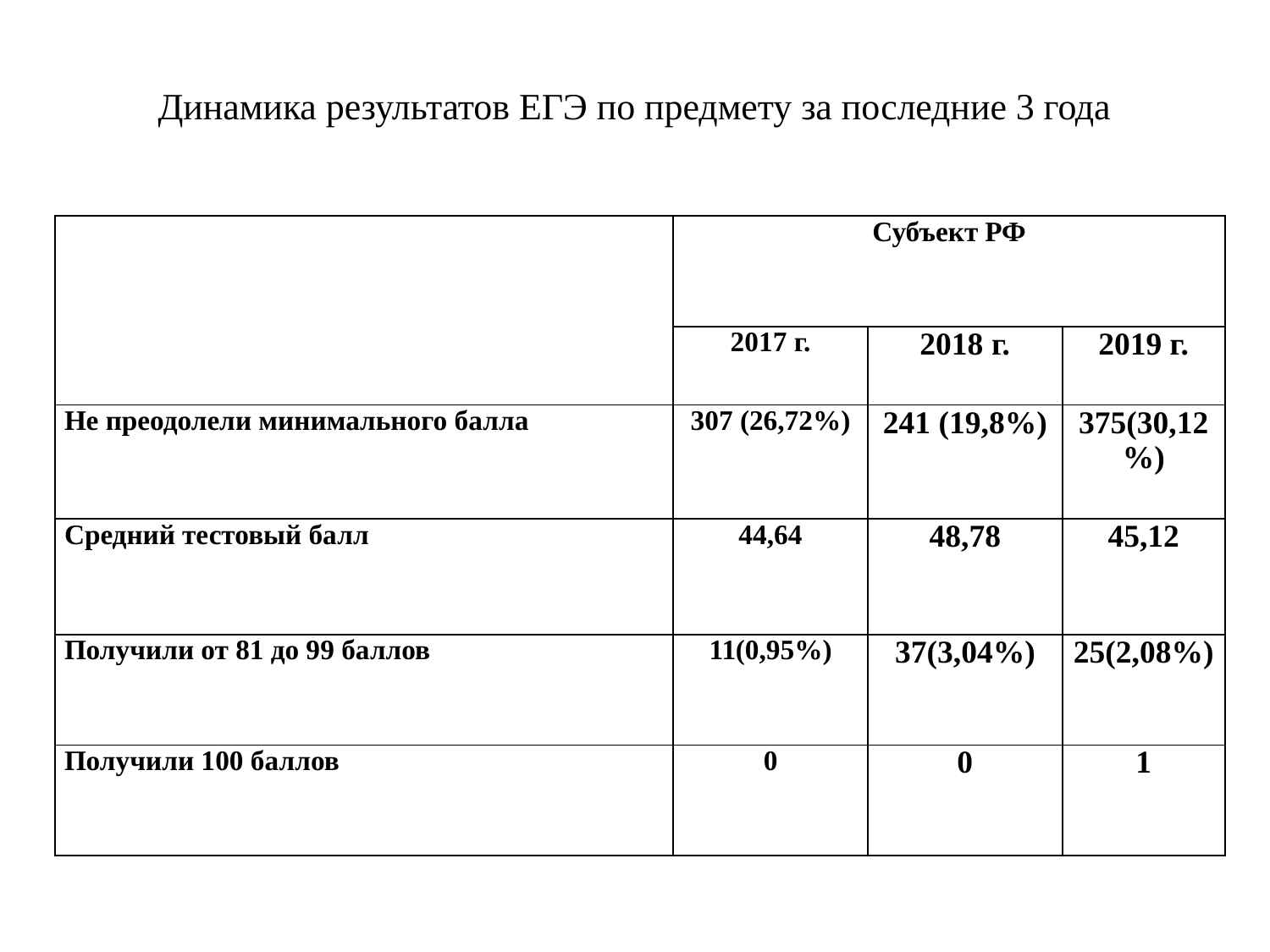

# Динамика результатов ЕГЭ по предмету за последние 3 года
|  | Субъект РФ |  |  |
| --- | --- | --- | --- |
|  | 2017 г. | 2018 г. | 2019 г. |
| Не преодолели минимального балла | 307 (26,72%) | 241 (19,8%) | 375(30,12%) |
| Средний тестовый балл | 44,64 | 48,78 | 45,12 |
| Получили от 81 до 99 баллов | 11(0,95%) | 37(3,04%) | 25(2,08%) |
| Получили 100 баллов | 0 | 0 | 1 |